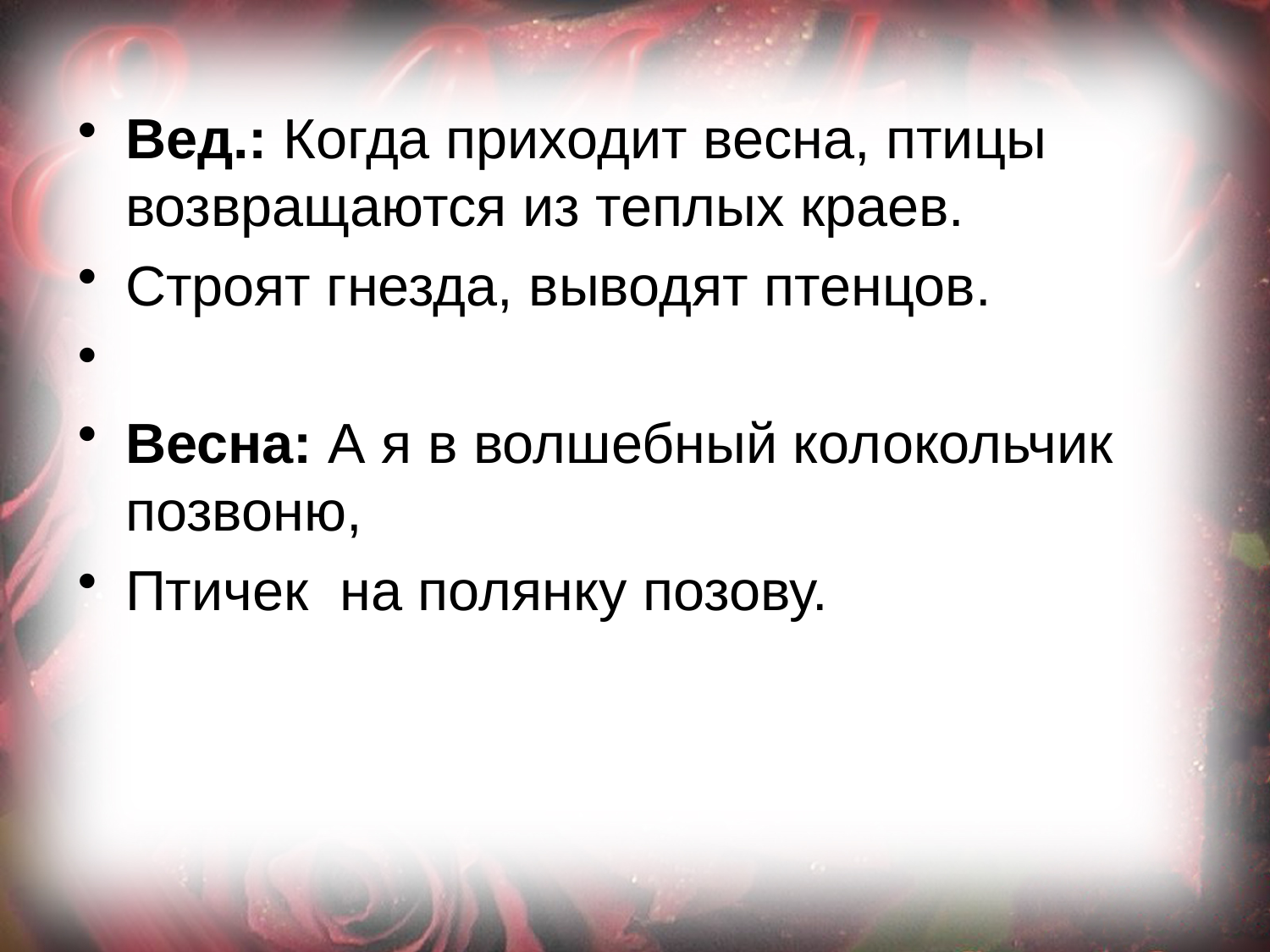

Вед.: Когда приходит весна, птицы возвращаются из теплых краев.
Строят гнезда, выводят птенцов.

Весна: А я в волшебный колокольчик позвоню,
Птичек  на полянку позову.